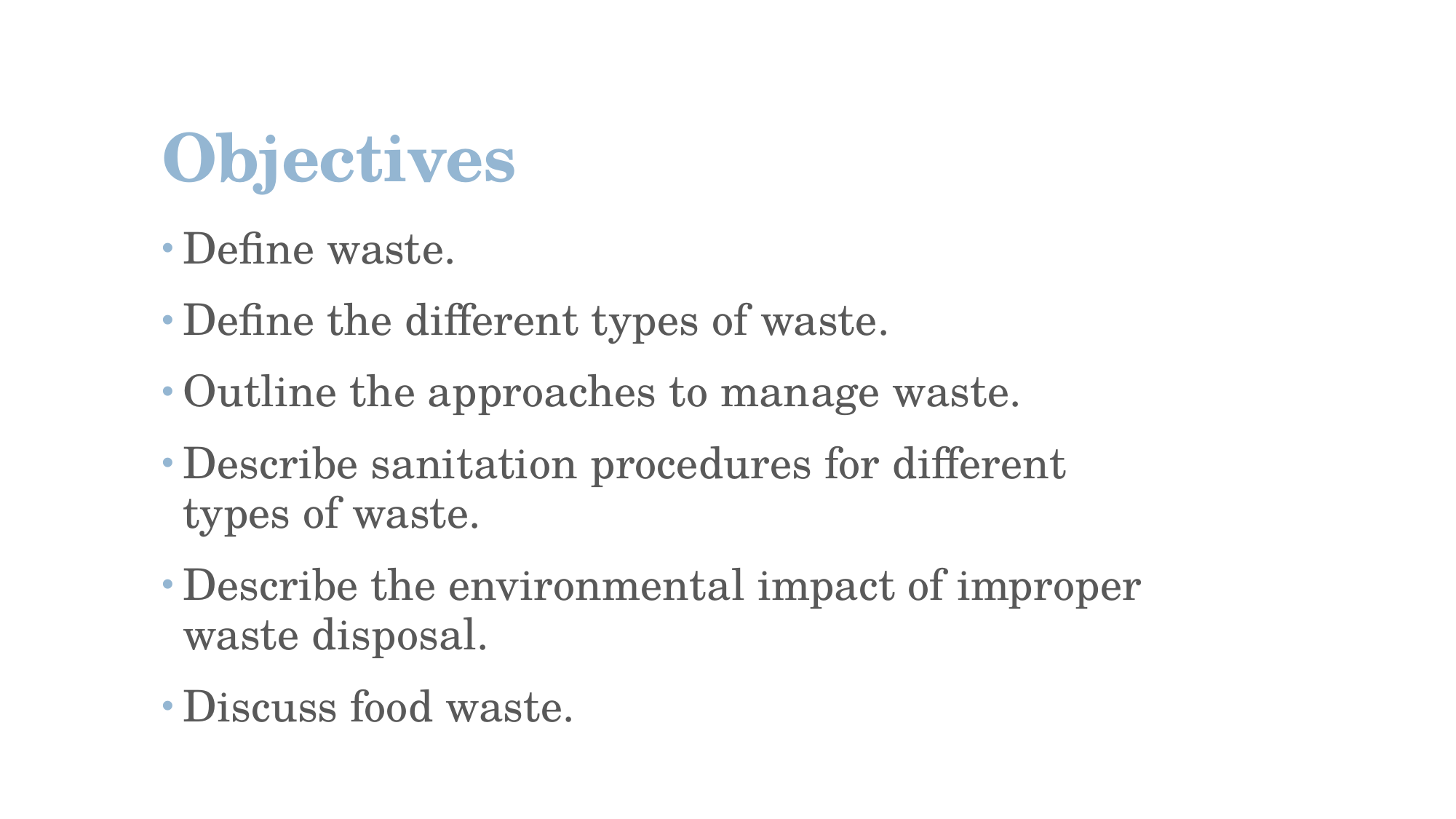

# Objectives
Define waste.
Define the different types of waste.
Outline the approaches to manage waste.
Describe sanitation procedures for different types of waste.
Describe the environmental impact of improper waste disposal.
Discuss food waste.
Dr. I. Echeverry, KSU, CAMS, CHS371_2nd3637